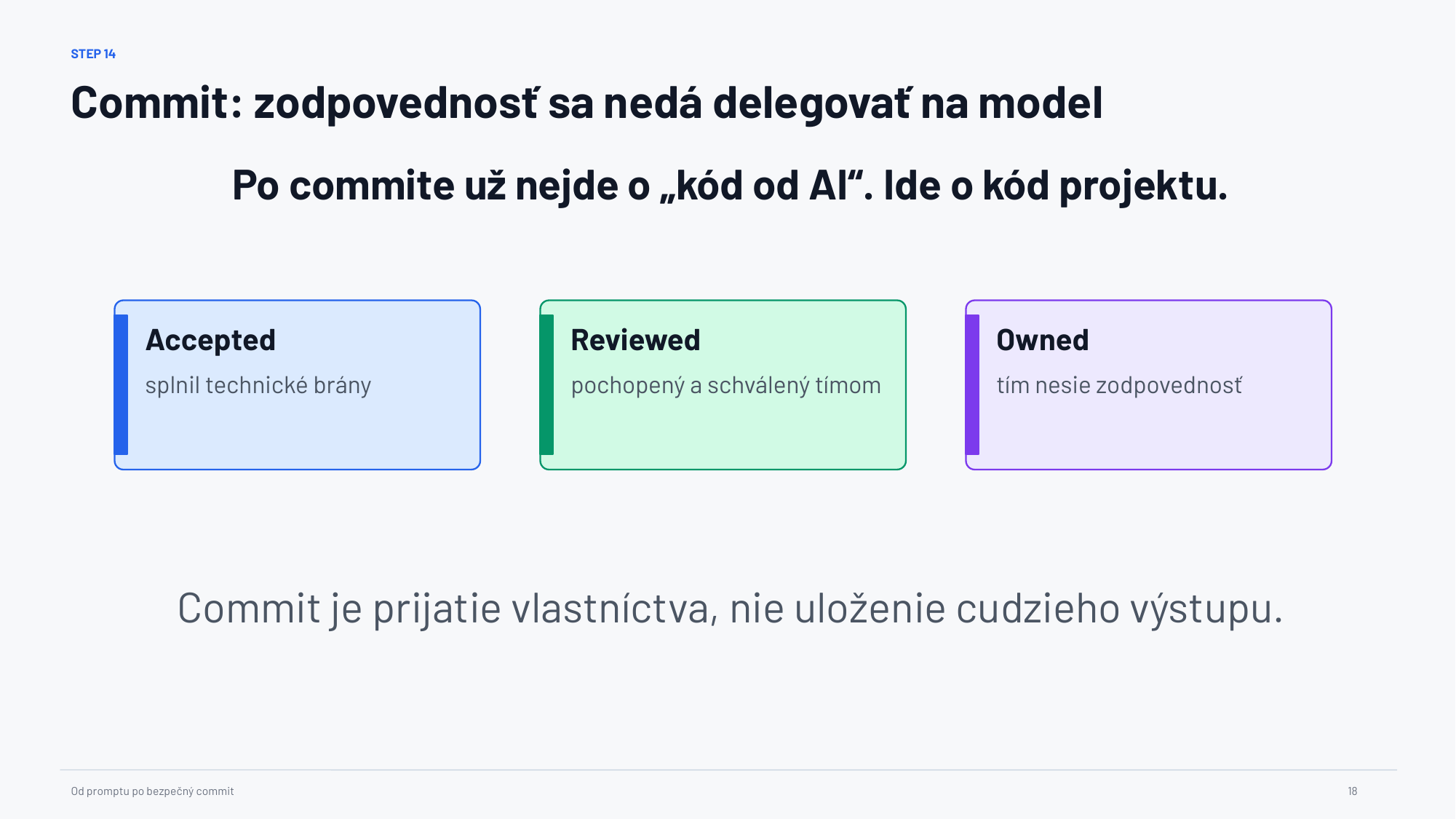

STEP 14
Commit: zodpovednosť sa nedá delegovať na model
Po commite už nejde o „kód od AI“. Ide o kód projektu.

Accepted
Reviewed
Owned
splnil technické brány
pochopený a schválený tímom
tím nesie zodpovednosť
Commit je prijatie vlastníctva, nie uloženie cudzieho výstupu.
18